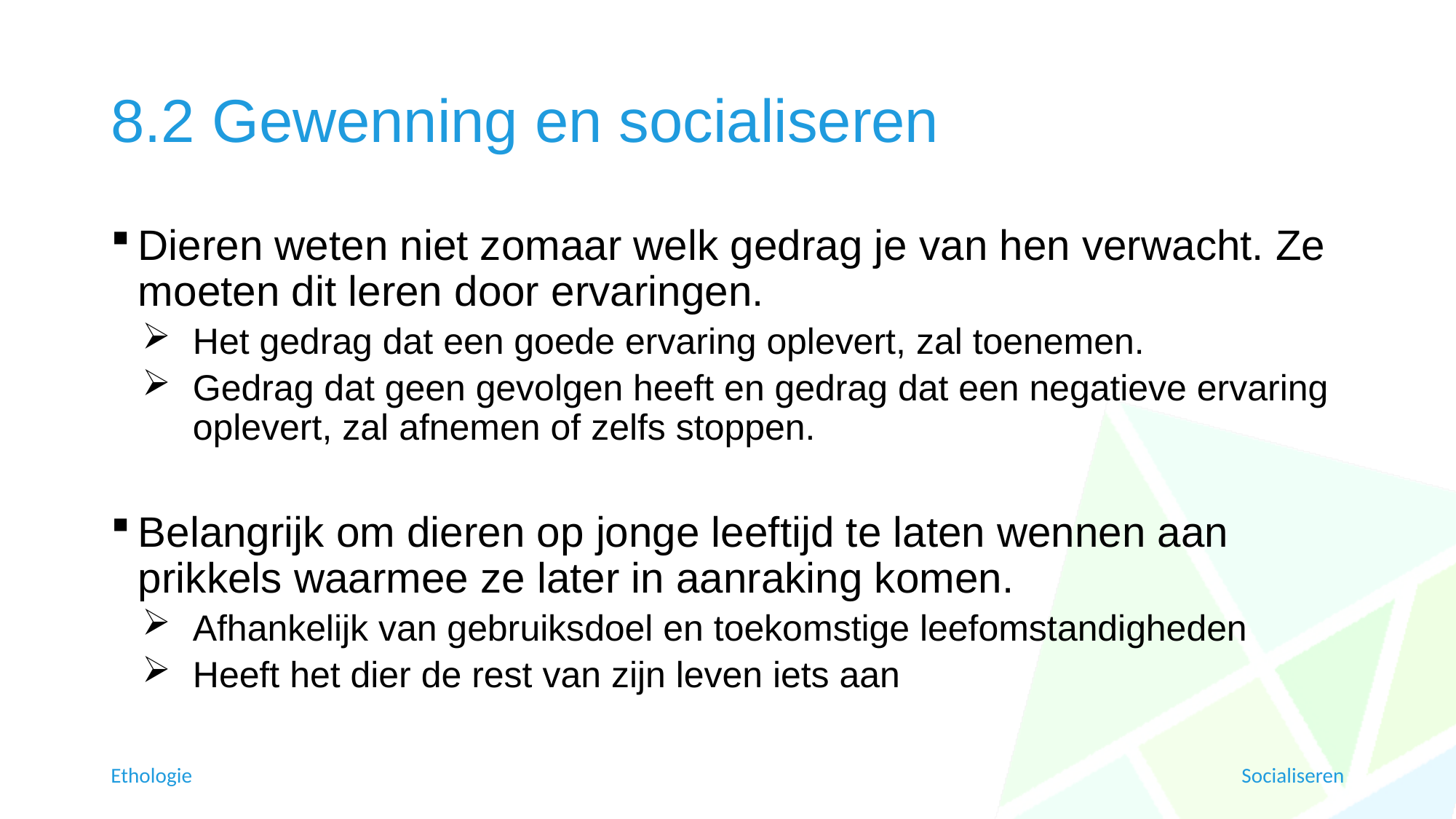

# 8.2 Gewenning en socialiseren
Dieren weten niet zomaar welk gedrag je van hen verwacht. Ze moeten dit leren door ervaringen.
Het gedrag dat een goede ervaring oplevert, zal toenemen.
Gedrag dat geen gevolgen heeft en gedrag dat een negatieve ervaring oplevert, zal afnemen of zelfs stoppen.

Belangrijk om dieren op jonge leeftijd te laten wennen aan prikkels waarmee ze later in aanraking komen.
Afhankelijk van gebruiksdoel en toekomstige leefomstandigheden
Heeft het dier de rest van zijn leven iets aan
Ethologie
Socialiseren